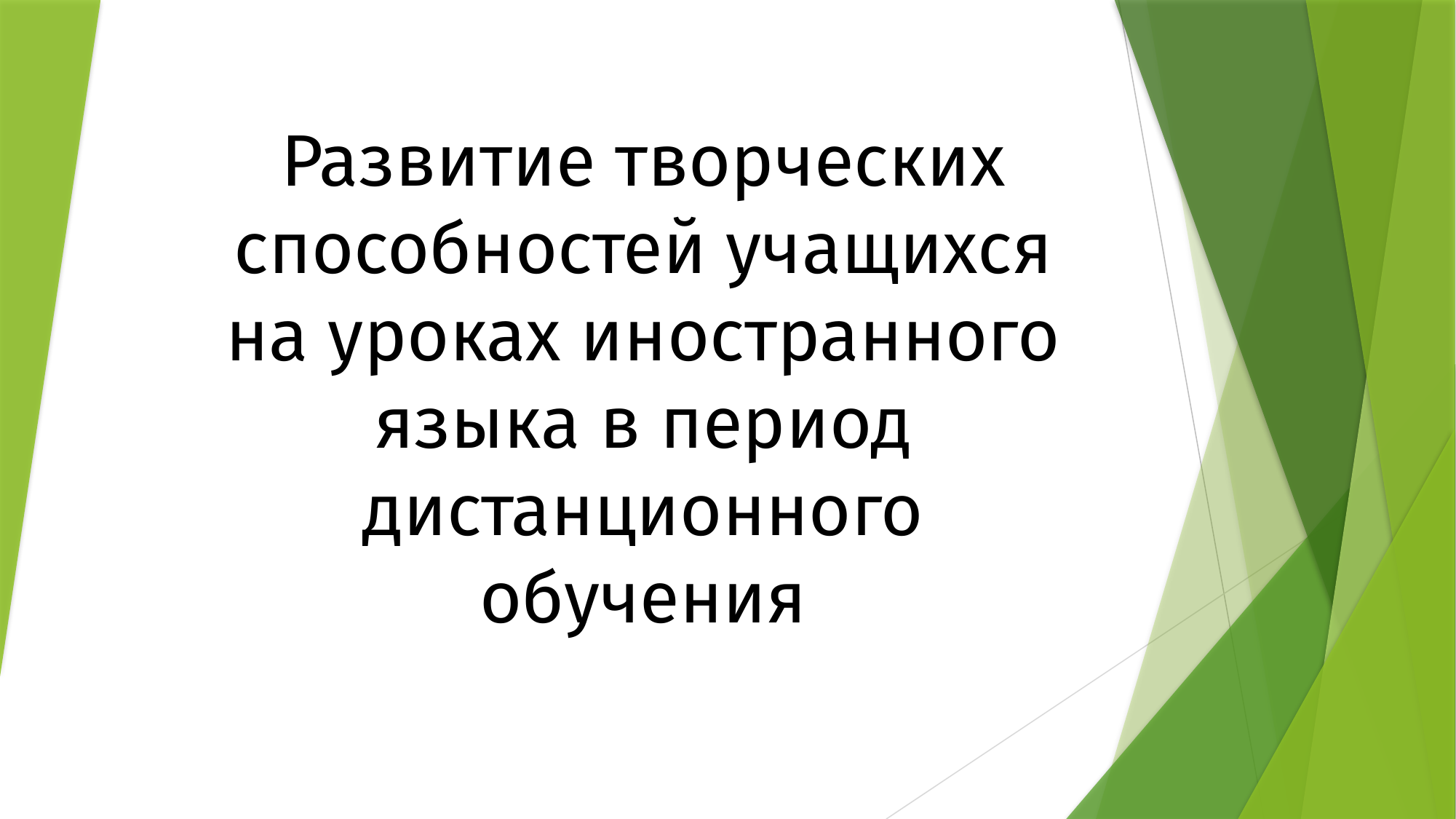

# Развитие творческих способностей учащихся на уроках иностранного языка в период дистанционного обучения